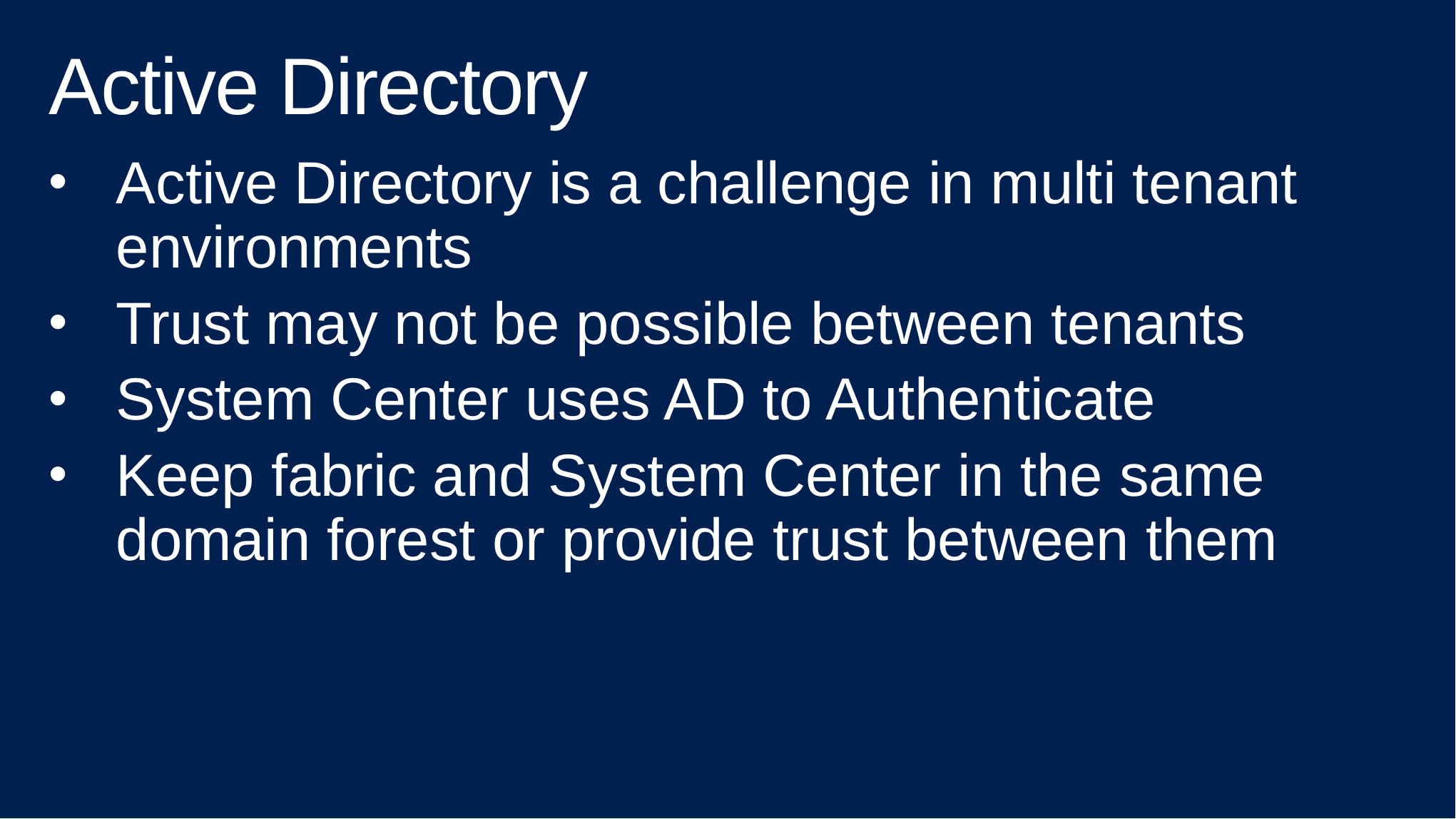

# Active Directory
Active Directory is a challenge in multi tenant environments
Trust may not be possible between tenants
System Center uses AD to Authenticate
Keep fabric and System Center in the same domain forest or provide trust between them